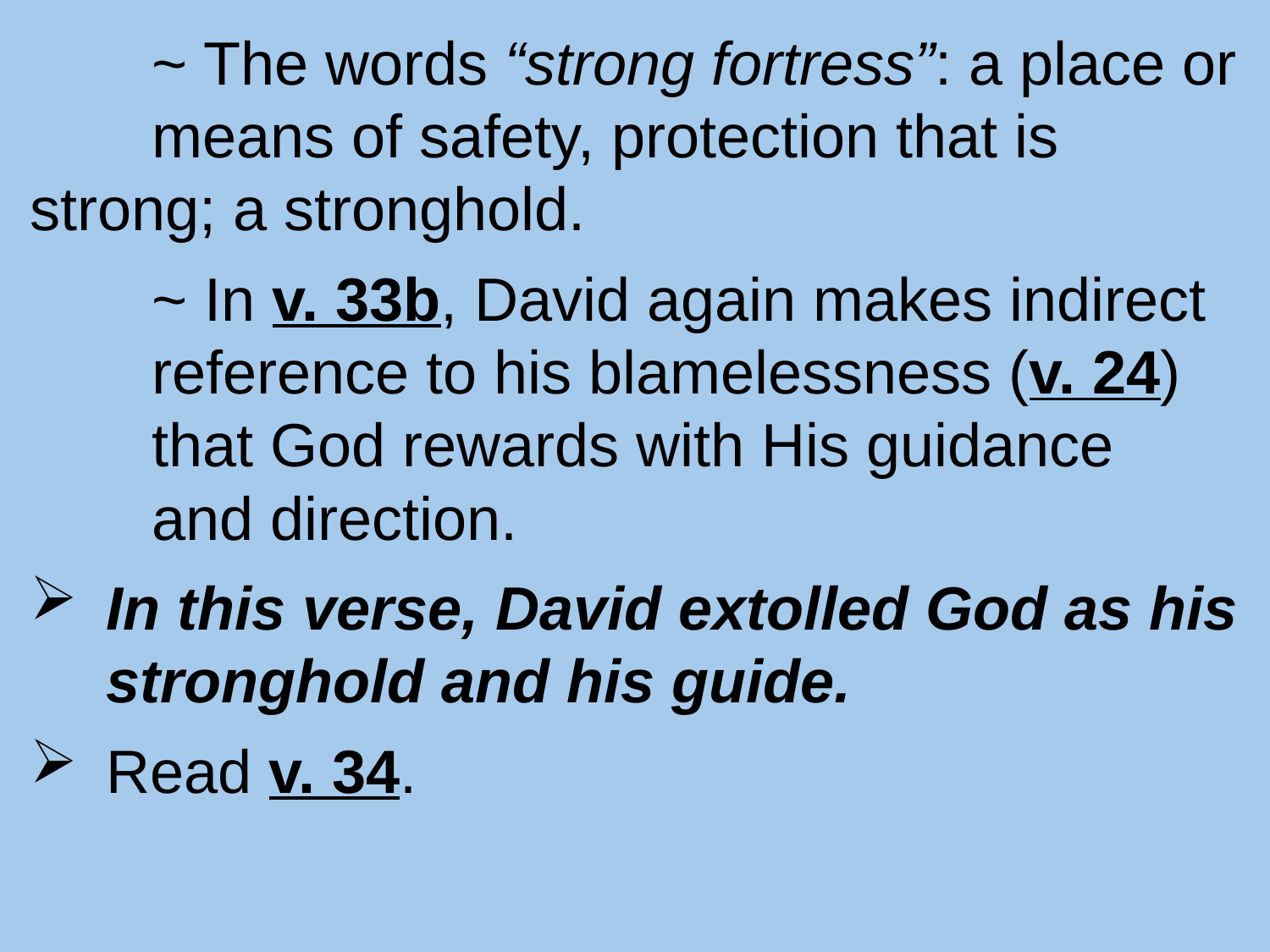

~ The words “strong fortress”: a place or 					means of safety, protection that is 							strong; a stronghold.
		~ In v. 33b, David again makes indirect 					reference to his blamelessness (v. 24) 					that God rewards with His guidance 					and direction.
In this verse, David extolled God as his stronghold and his guide.
Read v. 34.